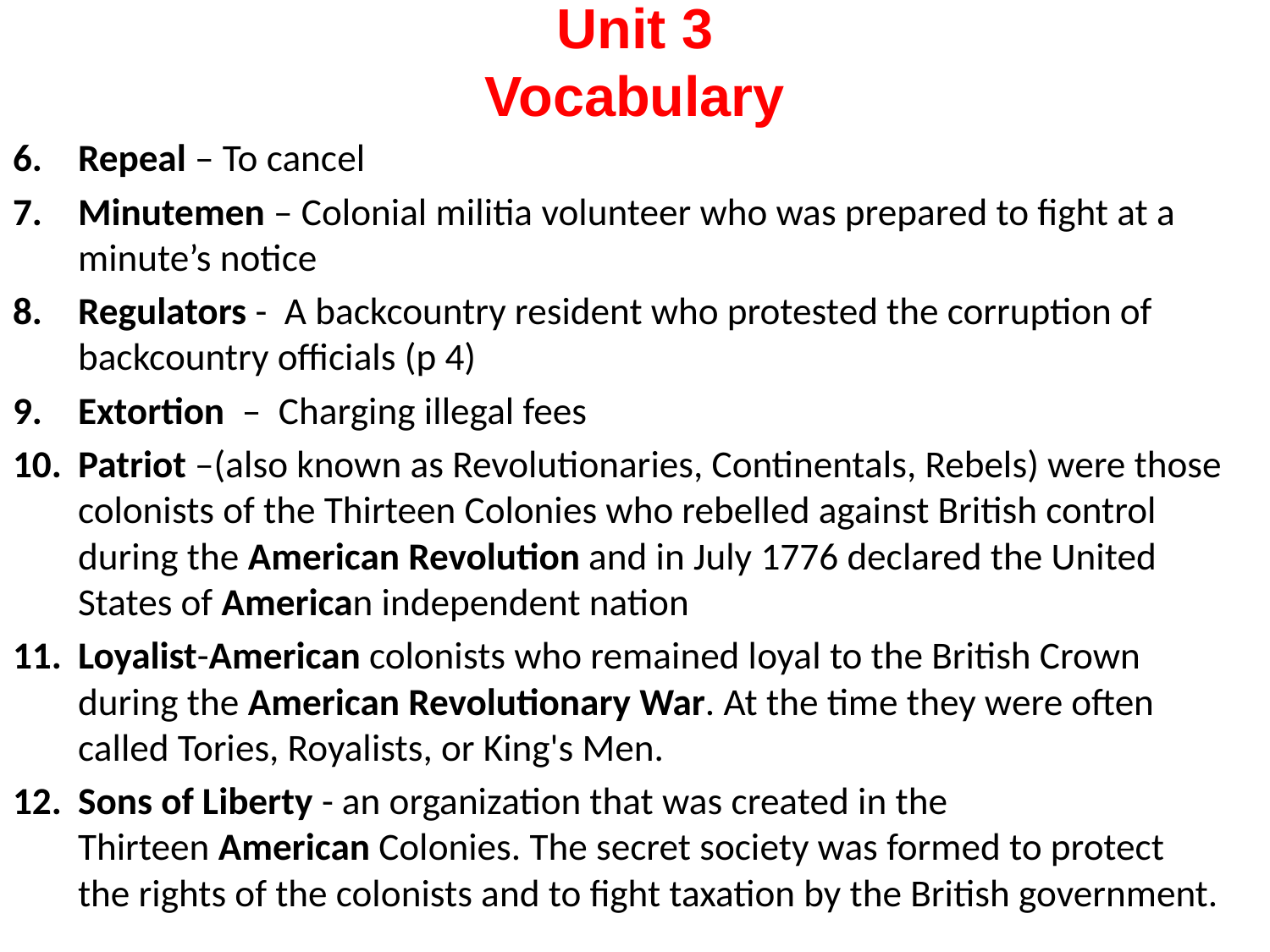

# Unit 3 Vocabulary
Repeal – To cancel
Minutemen – Colonial militia volunteer who was prepared to fight at a minute’s notice
Regulators -  A backcountry resident who protested the corruption of backcountry officials (p 4)
Extortion  –  Charging illegal fees
Patriot –(also known as Revolutionaries, Continentals, Rebels) were those colonists of the Thirteen Colonies who rebelled against British control during the American Revolution and in July 1776 declared the United States of American independent nation
Loyalist-American colonists who remained loyal to the British Crown during the American Revolutionary War. At the time they were often called Tories, Royalists, or King's Men.
Sons of Liberty - an organization that was created in the Thirteen American Colonies. The secret society was formed to protect the rights of the colonists and to fight taxation by the British government.